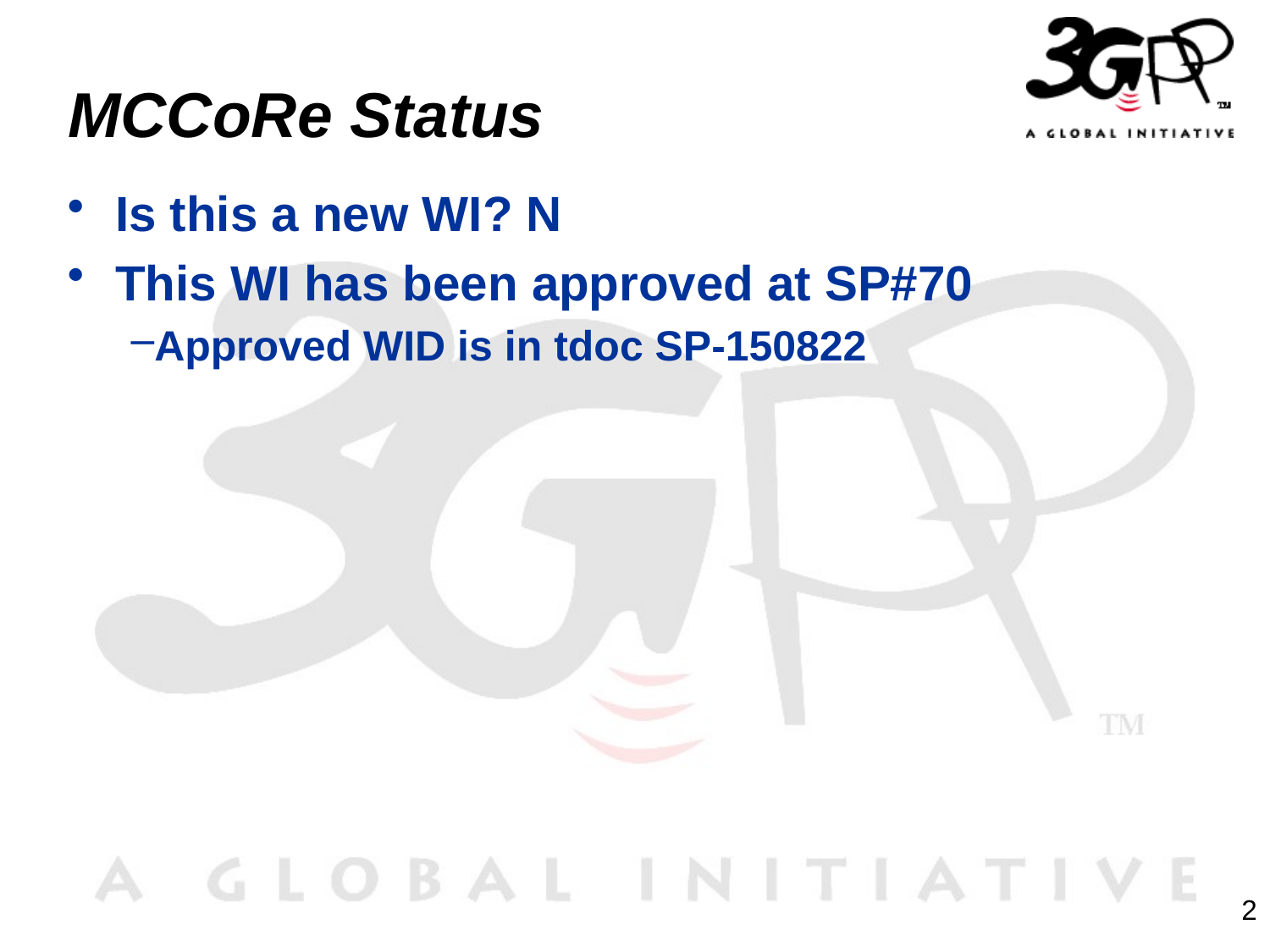

# MCCoRe Status
Is this a new WI? N
This WI has been approved at SP#70
Approved WID is in tdoc SP-150822
2